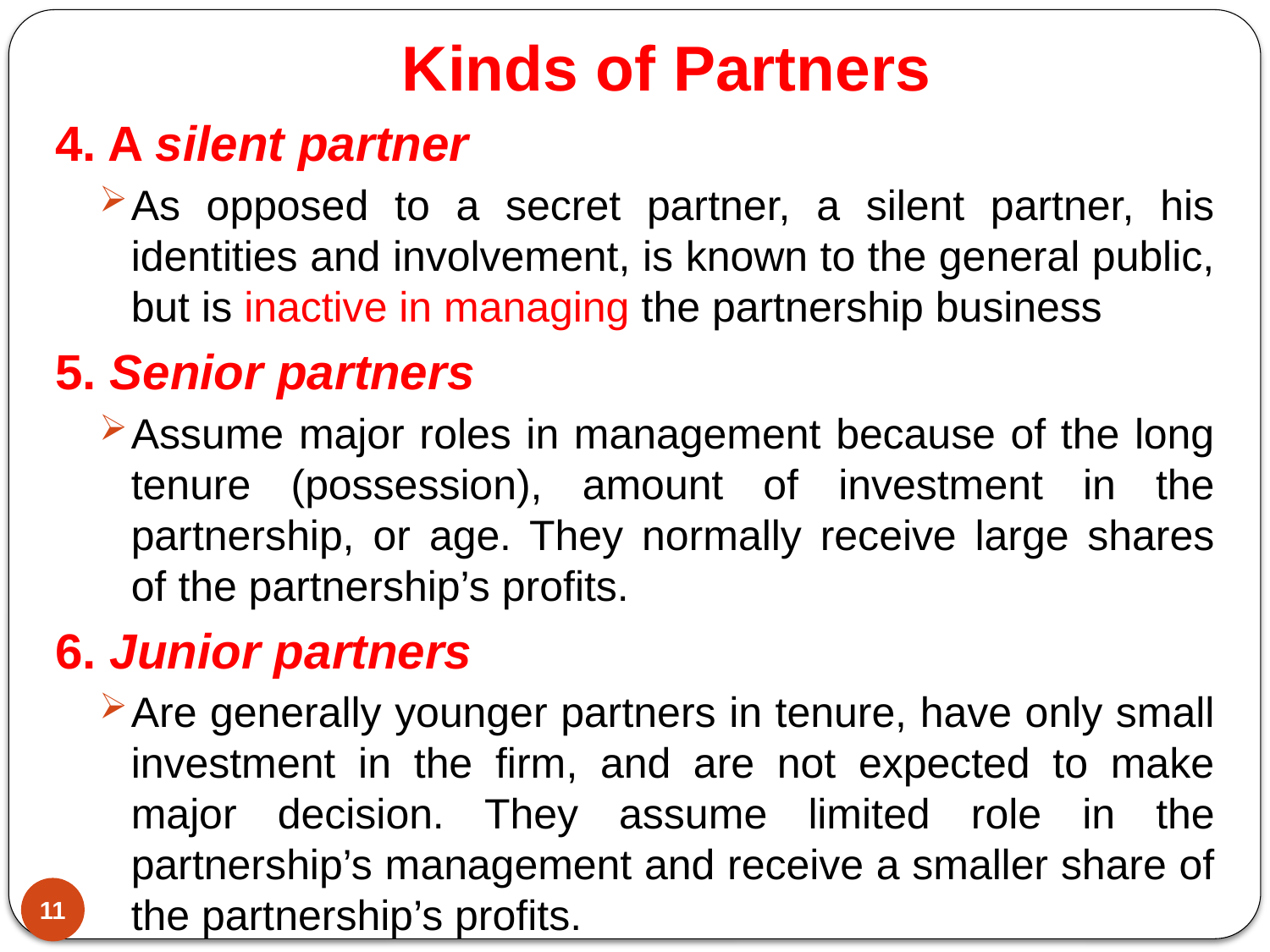

# Kinds of Partners
4. A silent partner
As opposed to a secret partner, a silent partner, his identities and involvement, is known to the general public, but is inactive in managing the partnership business
5. Senior partners
Assume major roles in management because of the long tenure (possession), amount of investment in the partnership, or age. They normally receive large shares of the partnership’s profits.
6. Junior partners
Are generally younger partners in tenure, have only small investment in the firm, and are not expected to make major decision. They assume limited role in the partnership’s management and receive a smaller share of the partnership’s profits.
See others…

11